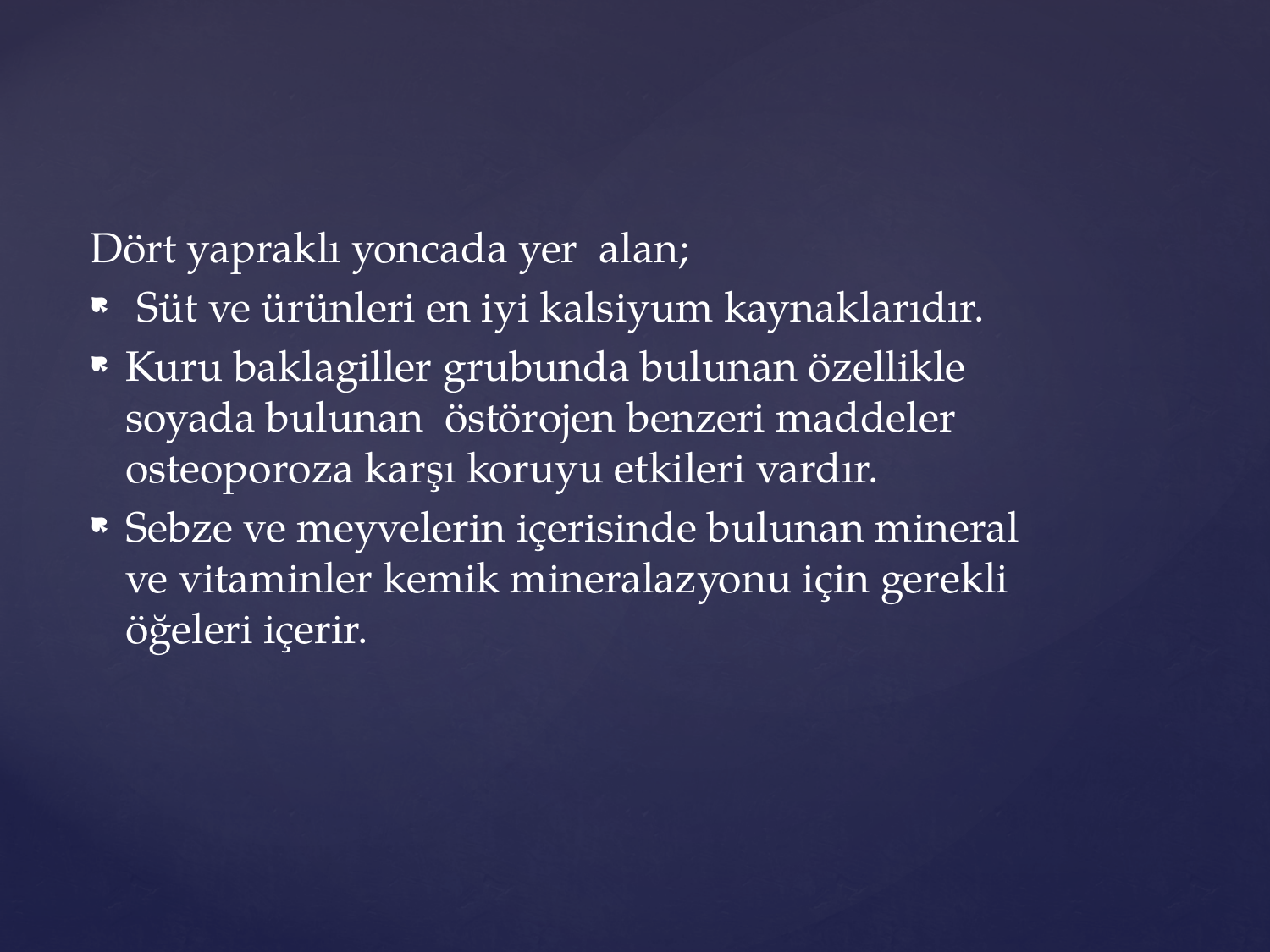

Dört yapraklı yoncada yer  alan;
 Süt ve ürünleri en iyi kalsiyum kaynaklarıdır.
Kuru baklagiller grubunda bulunan özellikle soyada bulunan  östörojen benzeri maddeler osteoporoza karşı koruyu etkileri vardır.
Sebze ve meyvelerin içerisinde bulunan mineral ve vitaminler kemik mineralazyonu için gerekli öğeleri içerir.